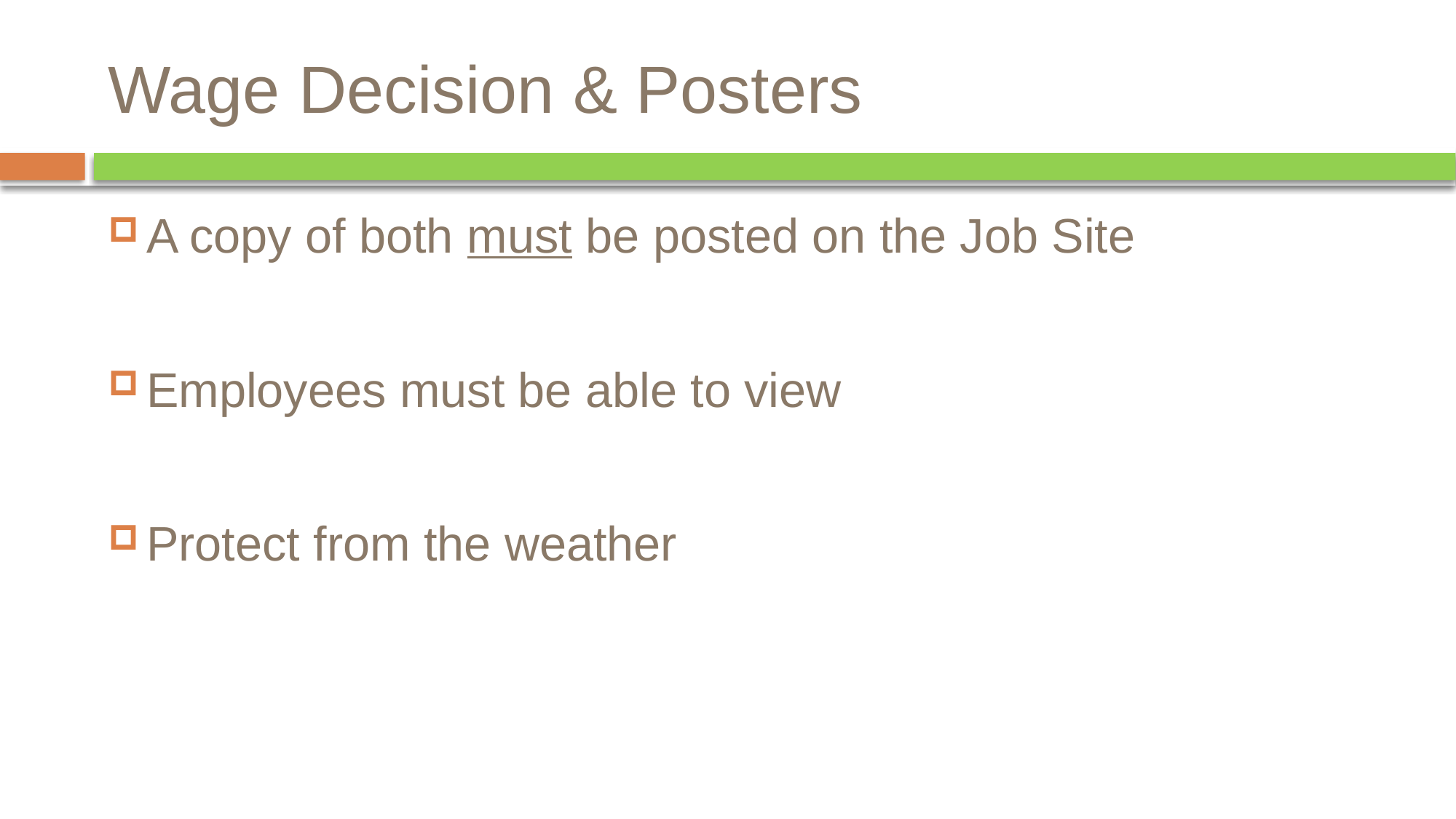

# Wage Decision & Posters
A copy of both must be posted on the Job Site

Employees must be able to view

Protect from the weather